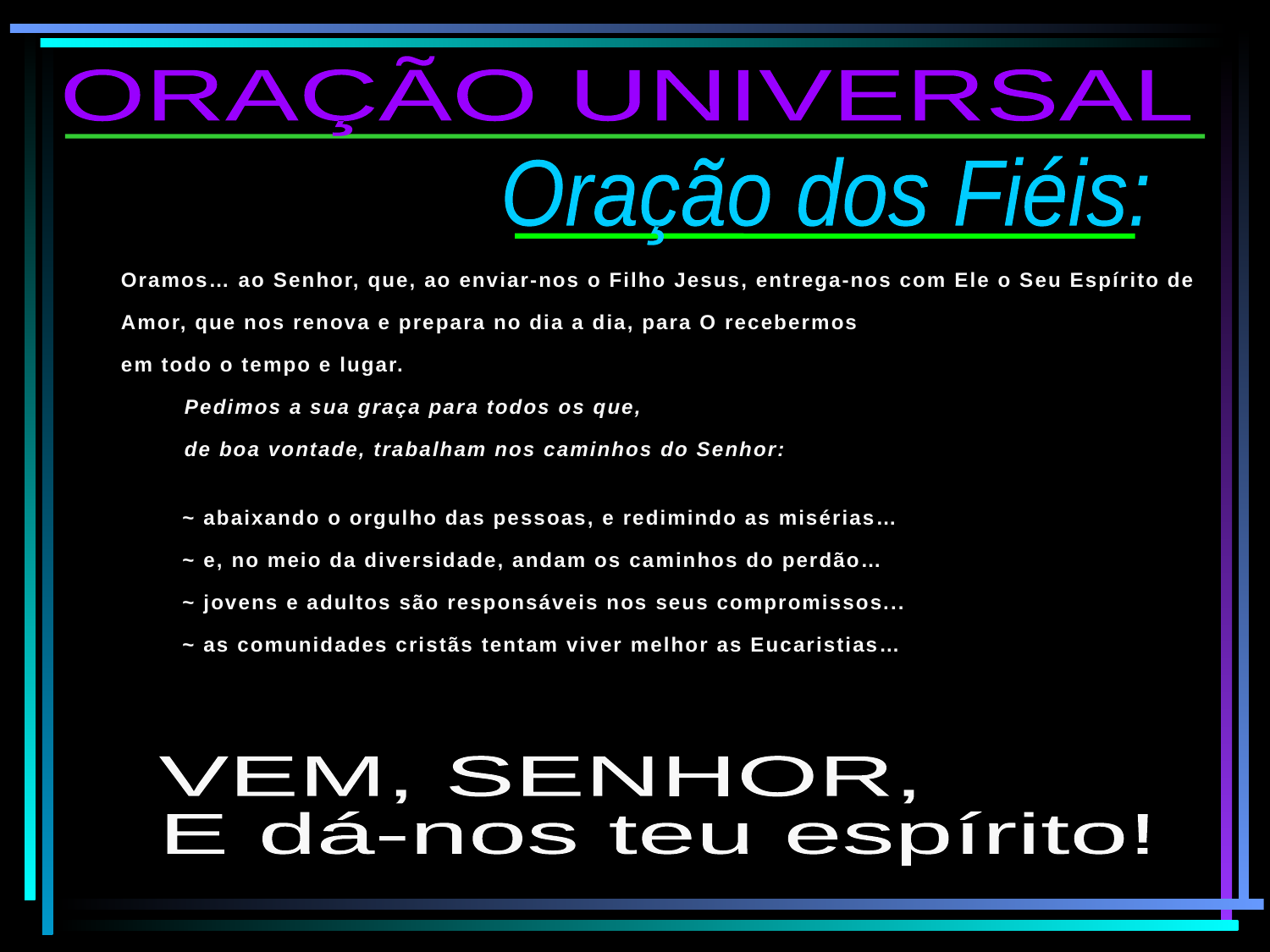

ORAÇÃO UNIVERSAL

Oração dos Fiéis:

Oramos… ao Senhor, que, ao enviar-nos o Filho Jesus, entrega-nos com Ele o Seu Espírito de Amor, que nos renova e prepara no dia a dia, para O recebermos
em todo o tempo e lugar.
Pedimos a sua graça para todos os que,
de boa vontade, trabalham nos caminhos do Senhor:

~ abaixando o orgulho das pessoas, e redimindo as misérias…
~ e, no meio da diversidade, andam os caminhos do perdão…
~ jovens e adultos são responsáveis nos seus compromissos...
~ as comunidades cristãs tentam viver melhor as Eucaristias…
VEM, SENHOR,
E dá-nos teu espírito!